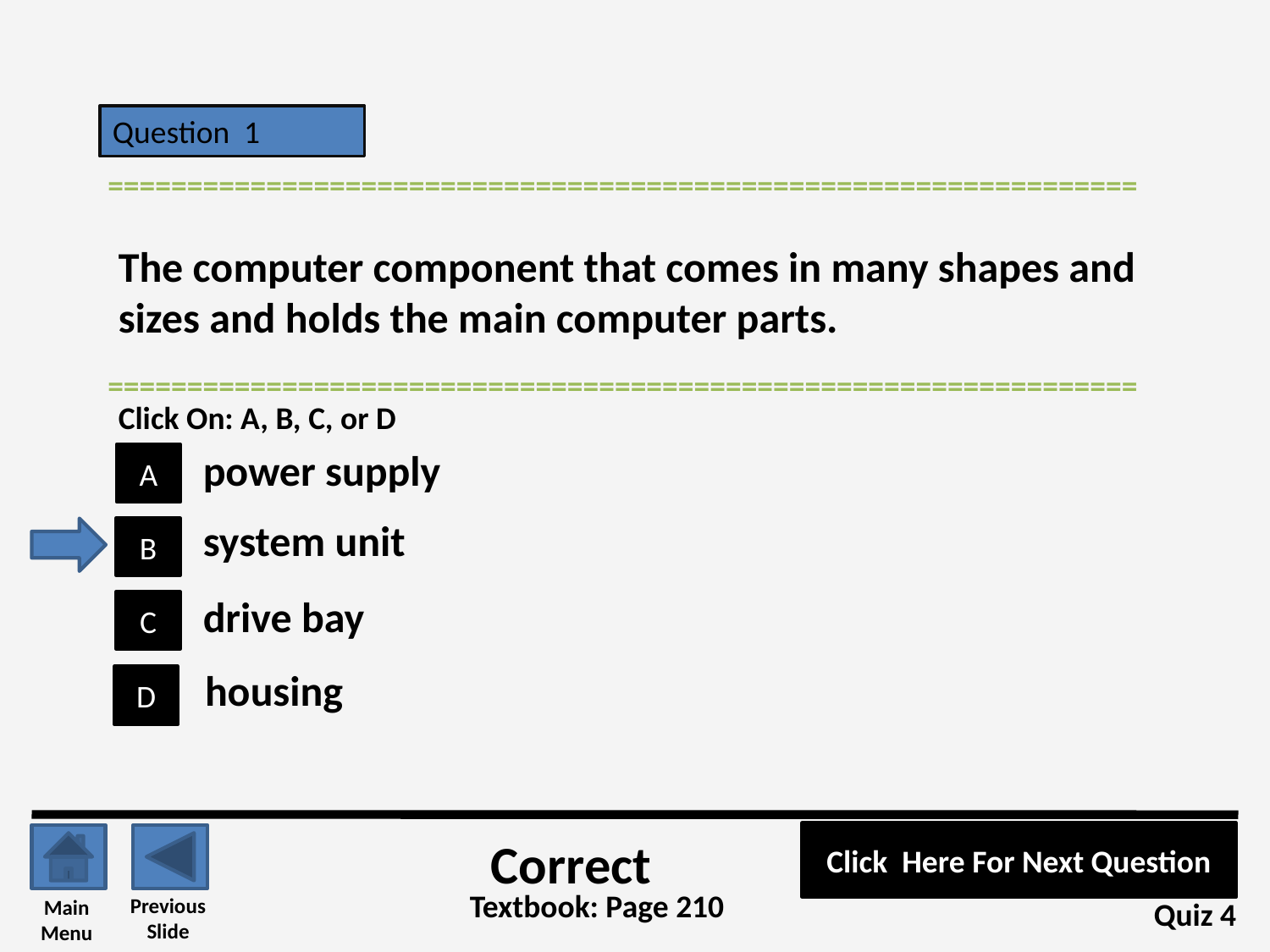

Question  1
=================================================================
The computer component that comes in many shapes and sizes and holds the main computer parts.
=================================================================
Click On: A, B, C, or D

power supply
A
system unit
B

drive bay
C
housing
D
Click  Here For Next Question

Correct
Textbook: Page 210
Previous
Slide
Main
Menu
Quiz 4